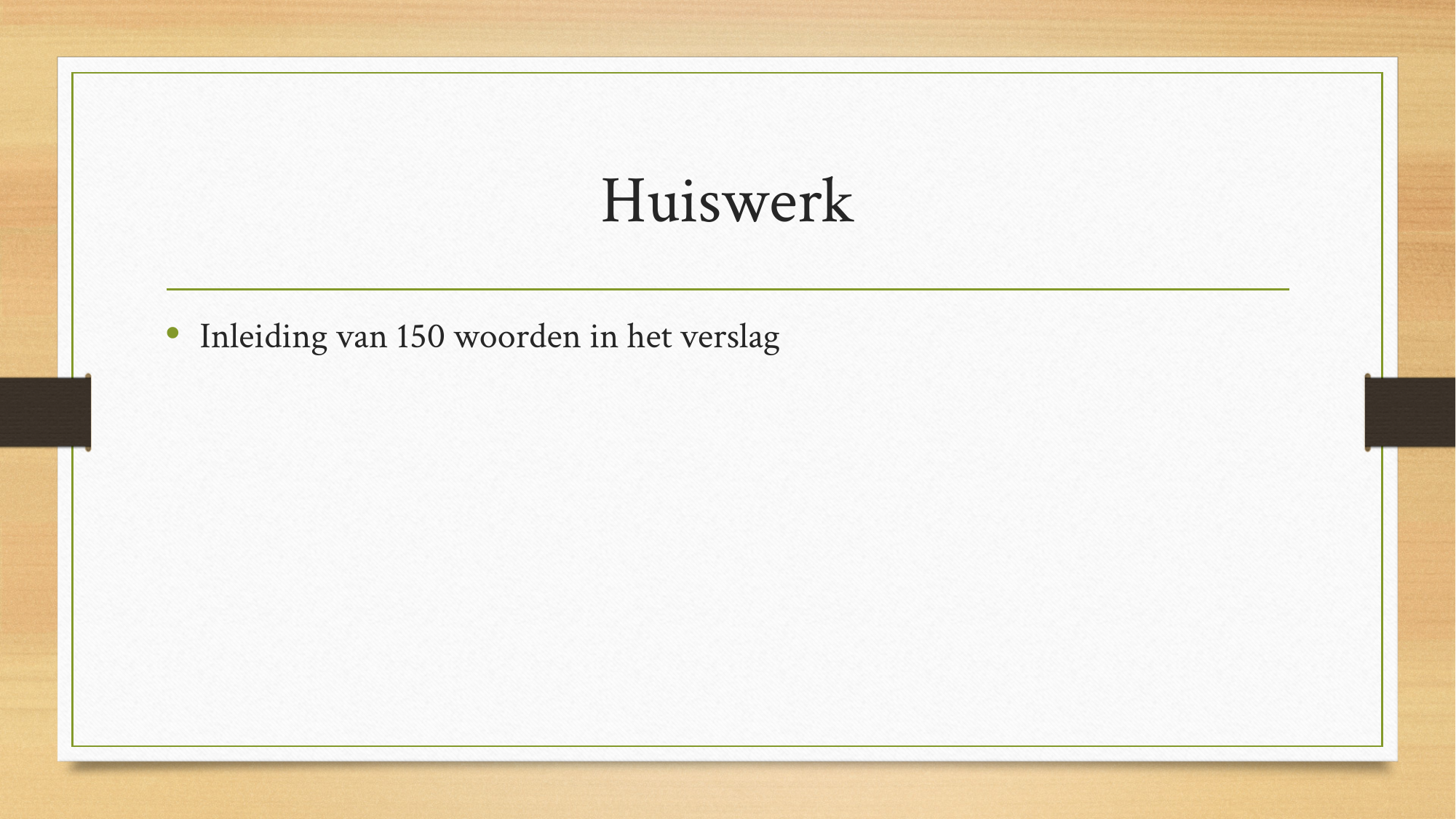

# Huiswerk
Inleiding van 150 woorden in het verslag